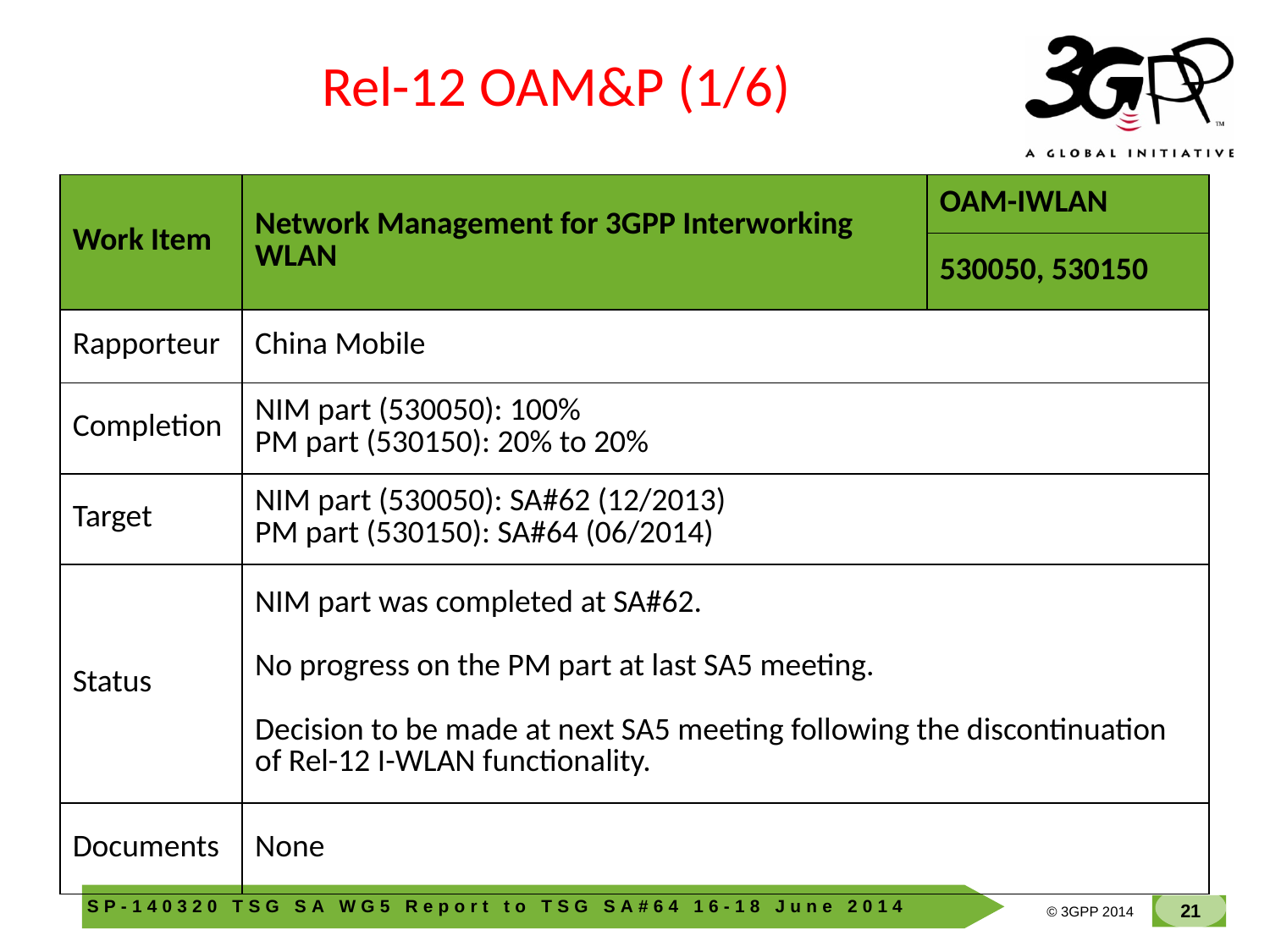

Rel-12 OAM&P (1/6)
| Work Item | Network Management for 3GPP Interworking WLAN | OAM-IWLAN |
| --- | --- | --- |
|  |  | 530050, 530150 |
| Rapporteur | China Mobile |  |
| Completion | NIM part (530050): 100% PM part (530150): 20% to 20% |  |
| Target | NIM part (530050): SA#62 (12/2013) PM part (530150): SA#64 (06/2014) |  |
| Status | NIM part was completed at SA#62. No progress on the PM part at last SA5 meeting. Decision to be made at next SA5 meeting following the discontinuation of Rel-12 I-WLAN functionality. |  |
| Documents | None |  |